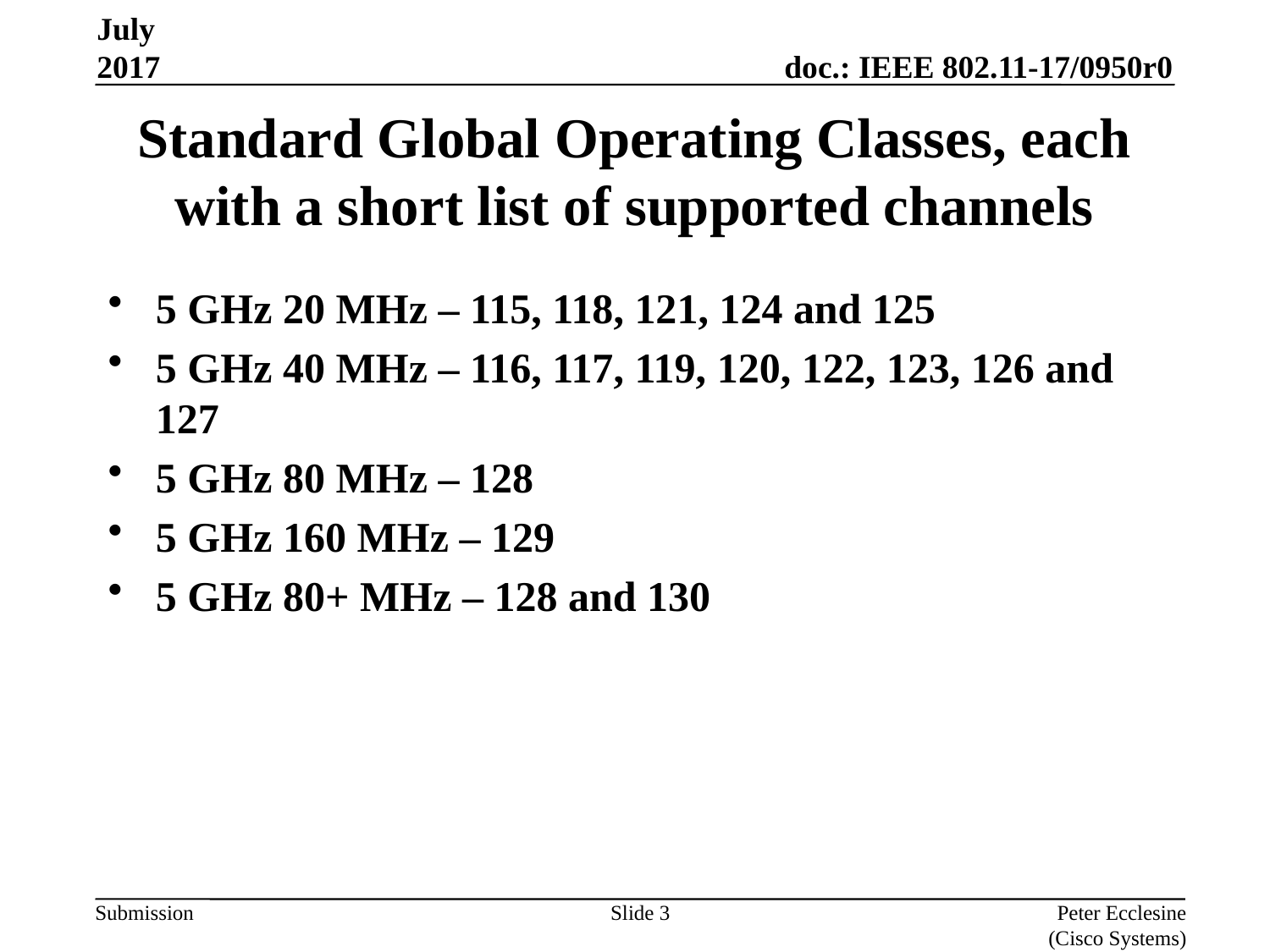

July 2017
# Standard Global Operating Classes, each with a short list of supported channels
5 GHz 20 MHz – 115, 118, 121, 124 and 125
5 GHz 40 MHz – 116, 117, 119, 120, 122, 123, 126 and 127
5 GHz 80 MHz – 128
5 GHz 160 MHz – 129
5 GHz 80+ MHz – 128 and 130
Slide 3
Peter Ecclesine (Cisco Systems)